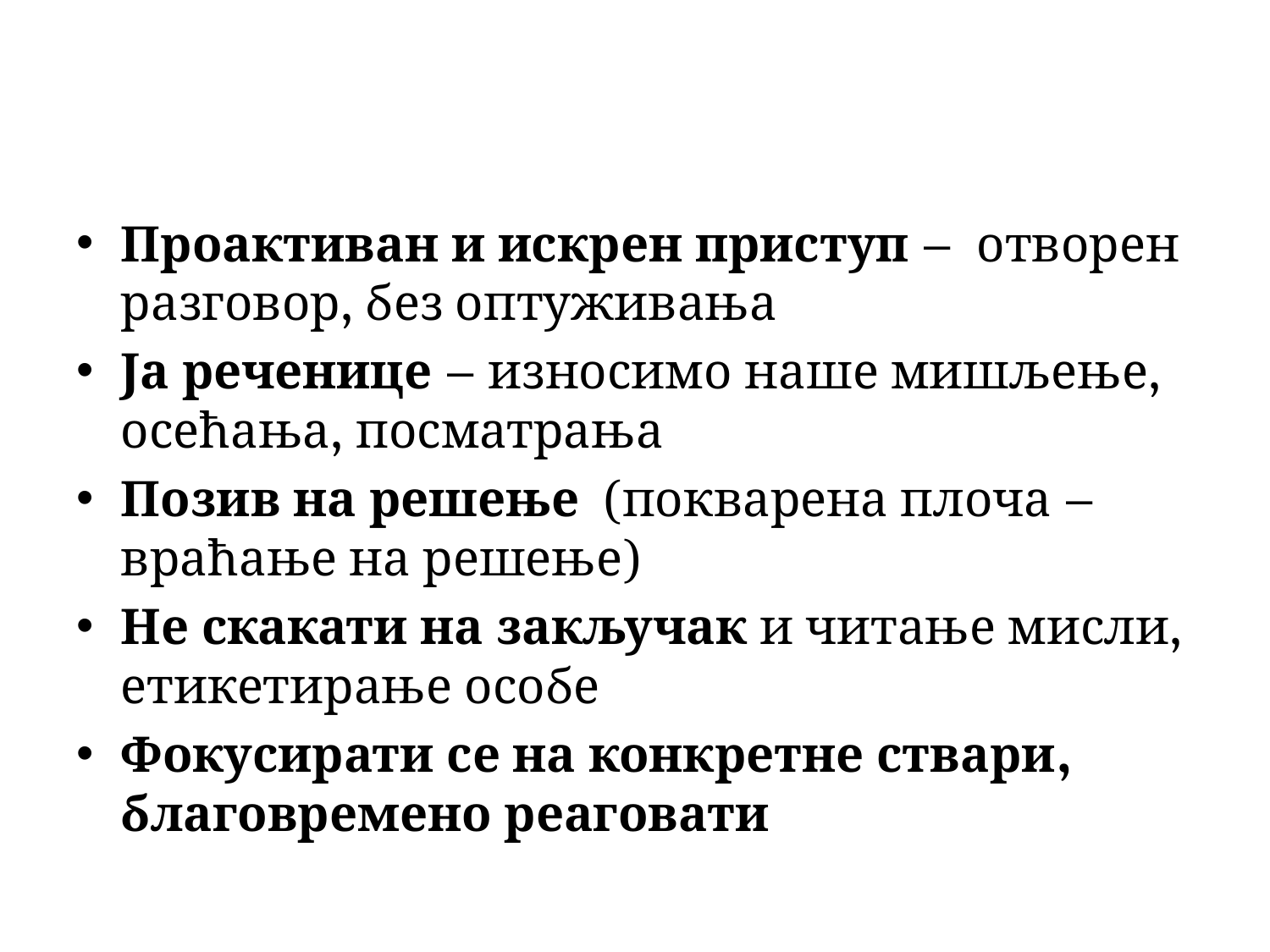

Проактиван и искрен приступ –  отворен разговор, без оптуживања
Ја реченице – износимо наше мишљење, осећања, посматрања
Позив на решење  (покварена плоча – враћање на решење)
Не скакати на закључак и читање мисли, етикетирање особе
Фокусирати се на конкретне ствари, благовремено реаговати